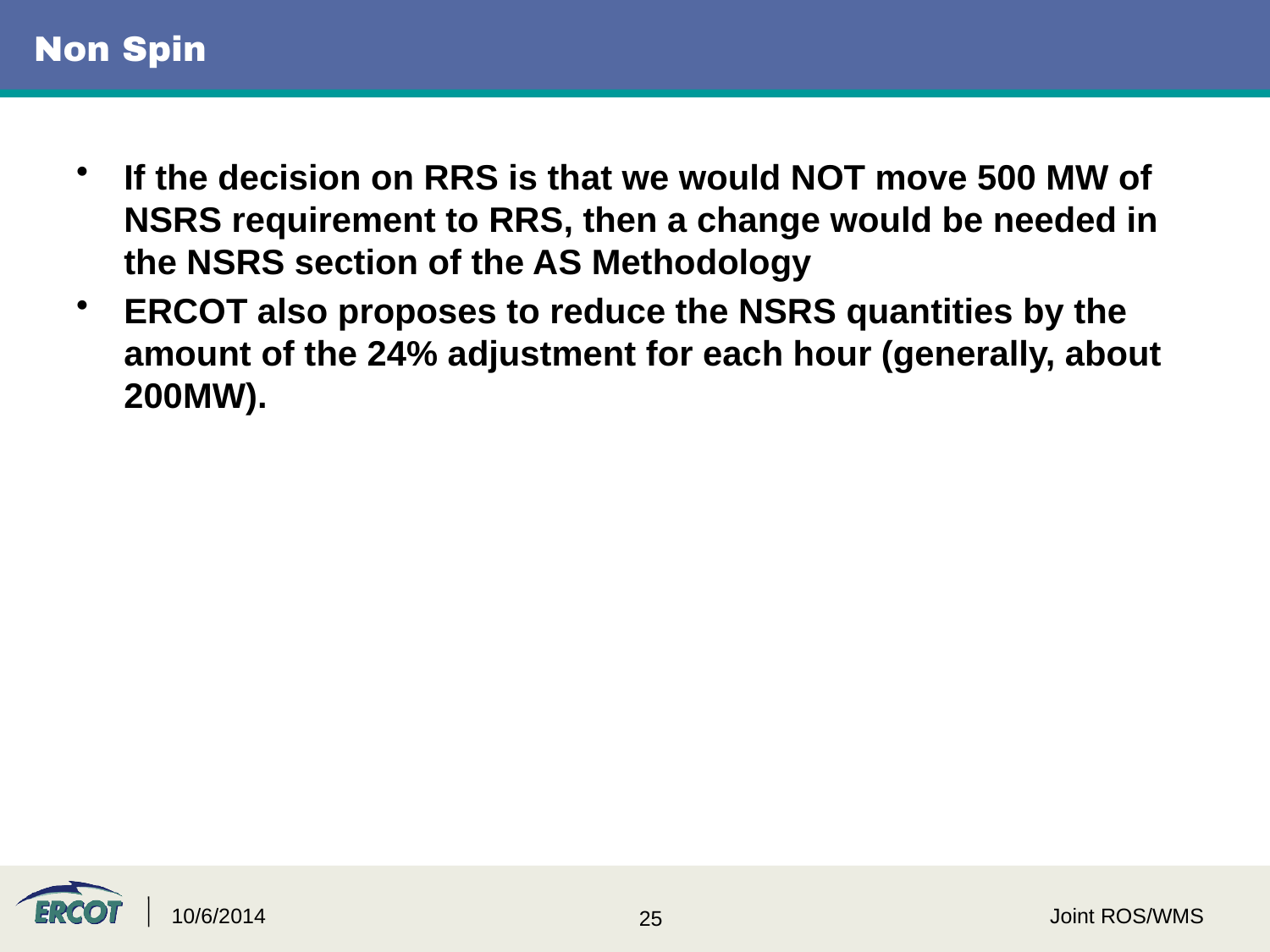

# Non Spin
If the decision on RRS is that we would NOT move 500 MW of NSRS requirement to RRS, then a change would be needed in the NSRS section of the AS Methodology
ERCOT also proposes to reduce the NSRS quantities by the amount of the 24% adjustment for each hour (generally, about 200MW).
10/6/2014
Joint ROS/WMS